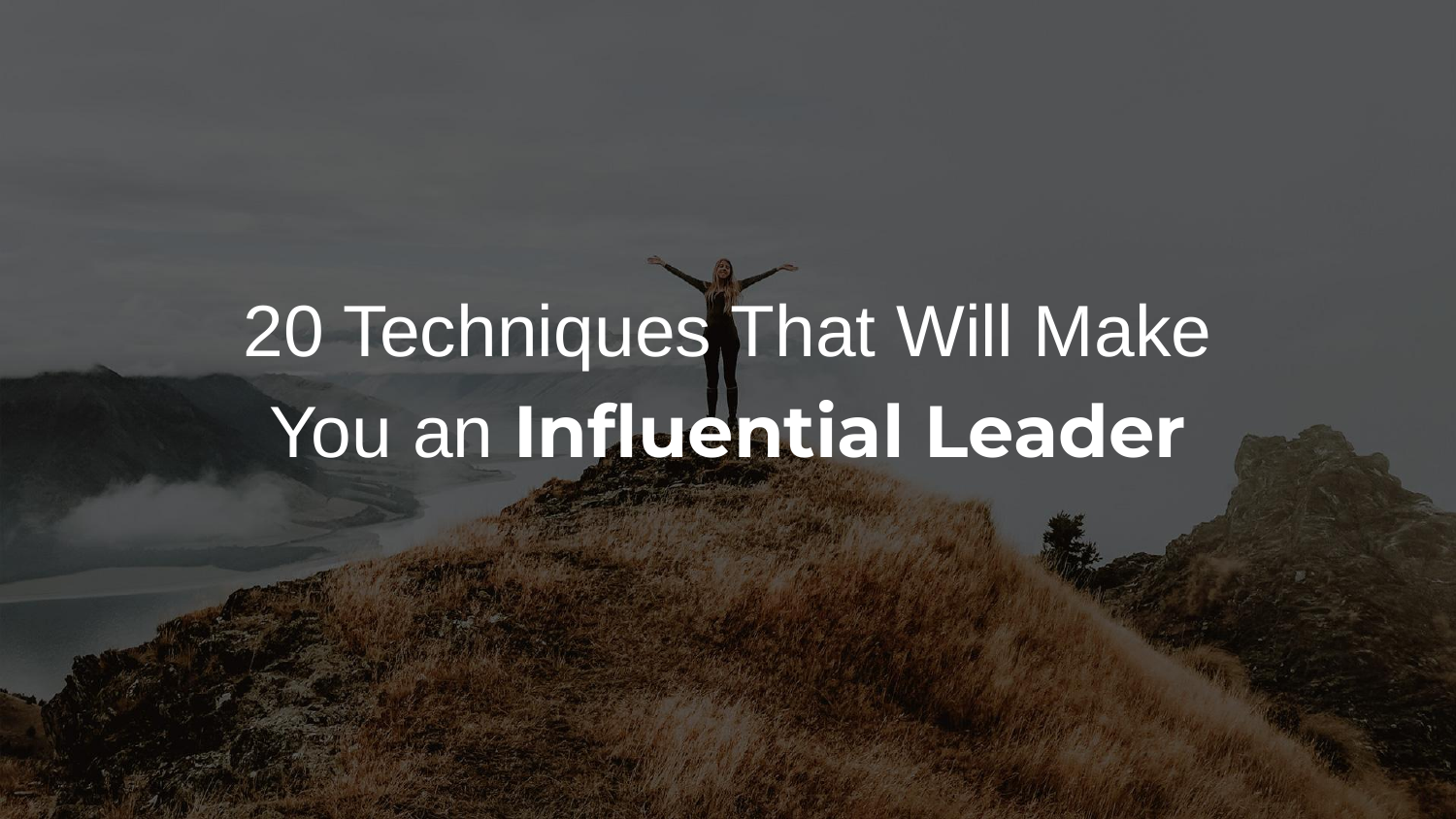

20 Techniques That Will Make
You an Influential Leader